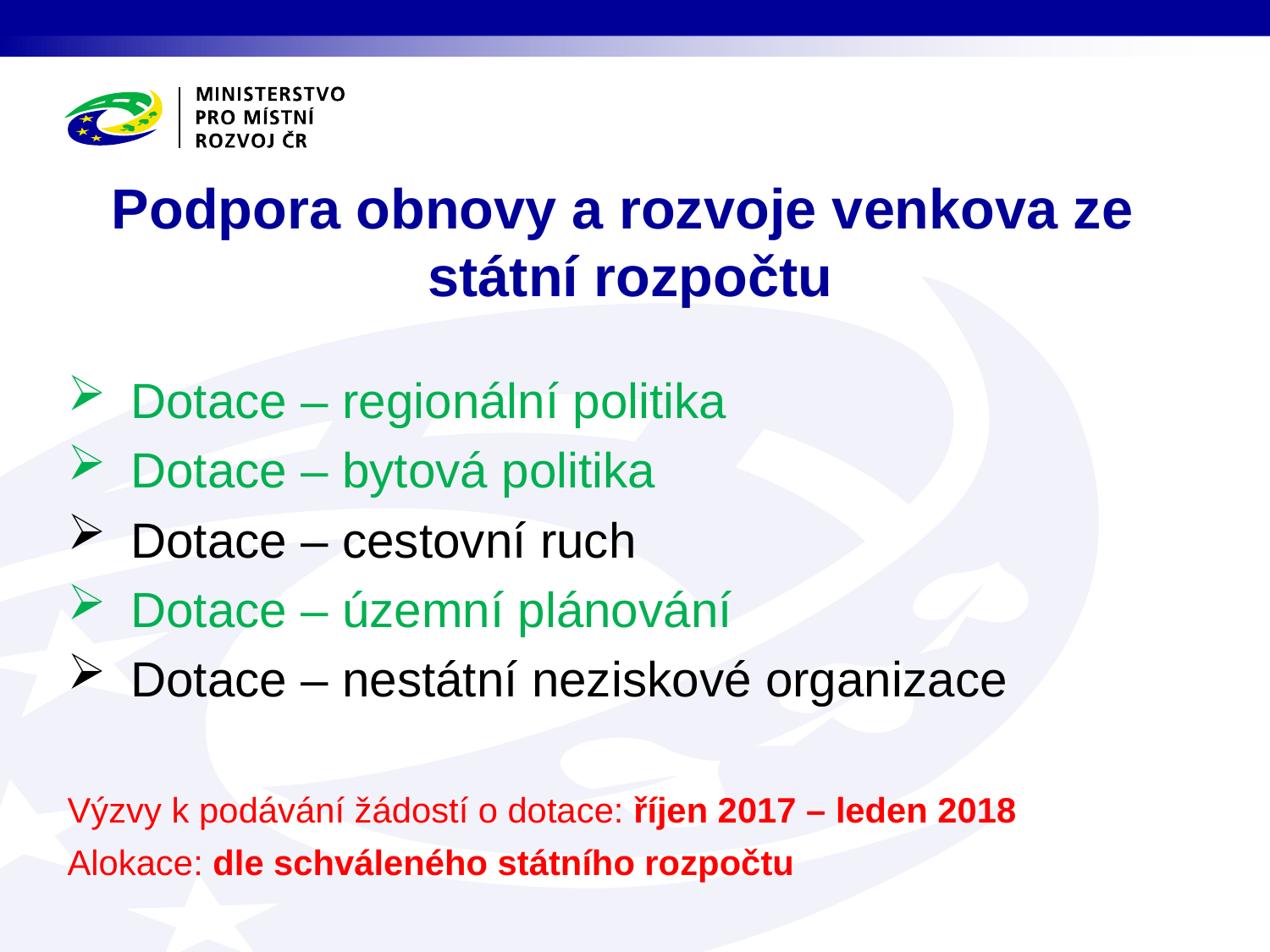

# Podpora obnovy a rozvoje venkova ze státní rozpočtu

Dotace – regionální politika
Dotace – bytová politika
Dotace – cestovní ruch
Dotace – územní plánování
Dotace – nestátní neziskové organizace

Výzvy k podávání žádostí o dotace: říjen 2017 – leden 2018
Alokace: dle schváleného státního rozpočtu